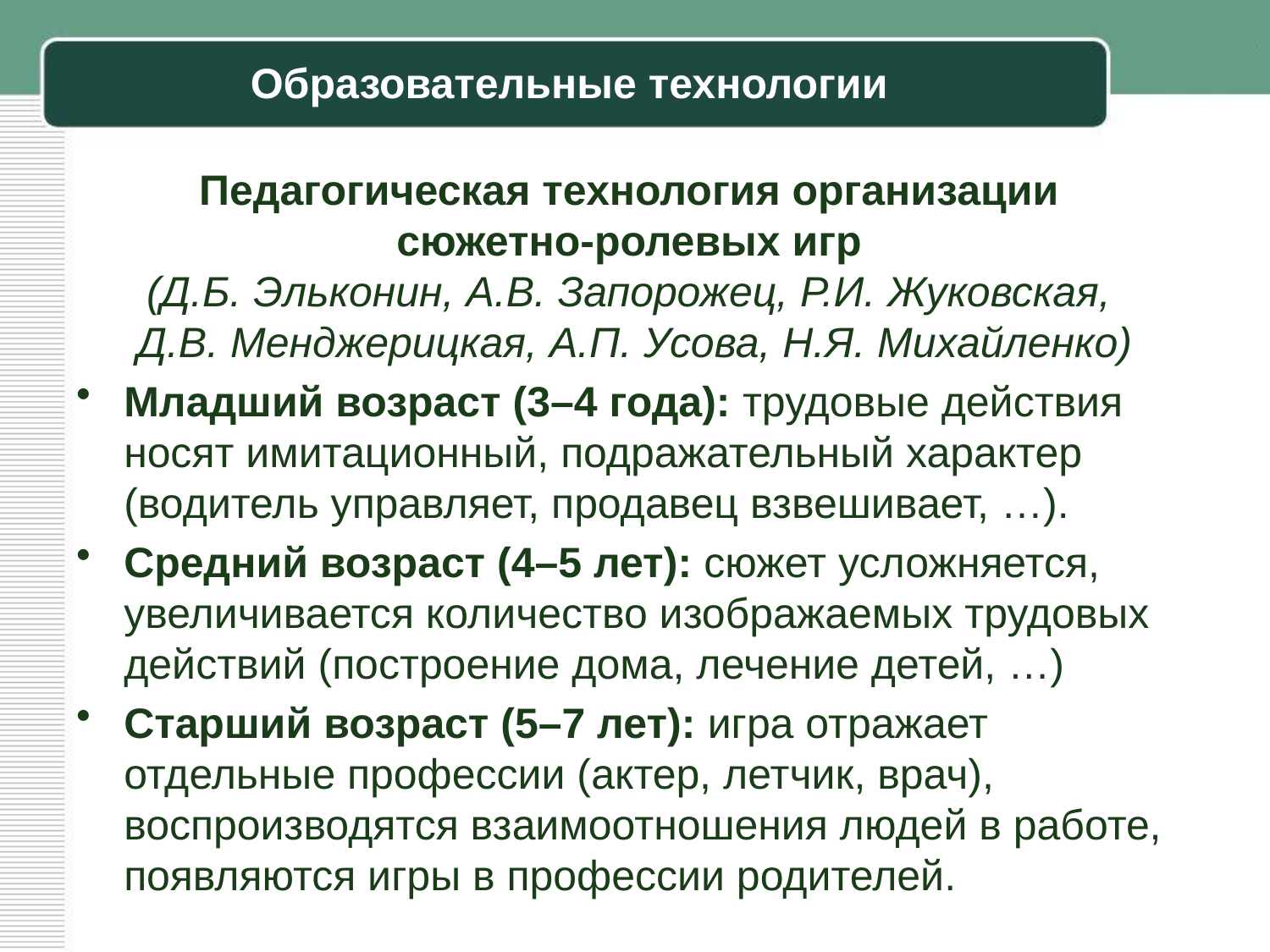

# Образовательные технологии
Педагогическая технология организации
сюжетно-ролевых игр
(Д.Б. Эльконин, А.В. Запорожец, Р.И. Жуковская,
Д.В. Менджерицкая, А.П. Усова, Н.Я. Михайленко)
Младший возраст (3–4 года): трудовые действия носят имитационный, подражательный характер (водитель управляет, продавец взвешивает, …).
Средний возраст (4–5 лет): сюжет усложняется, увеличивается количество изображаемых трудовых действий (построение дома, лечение детей, …)
Старший возраст (5–7 лет): игра отражает отдельные профессии (актер, летчик, врач), воспроизводятся взаимоотношения людей в работе, появляются игры в профессии родителей.